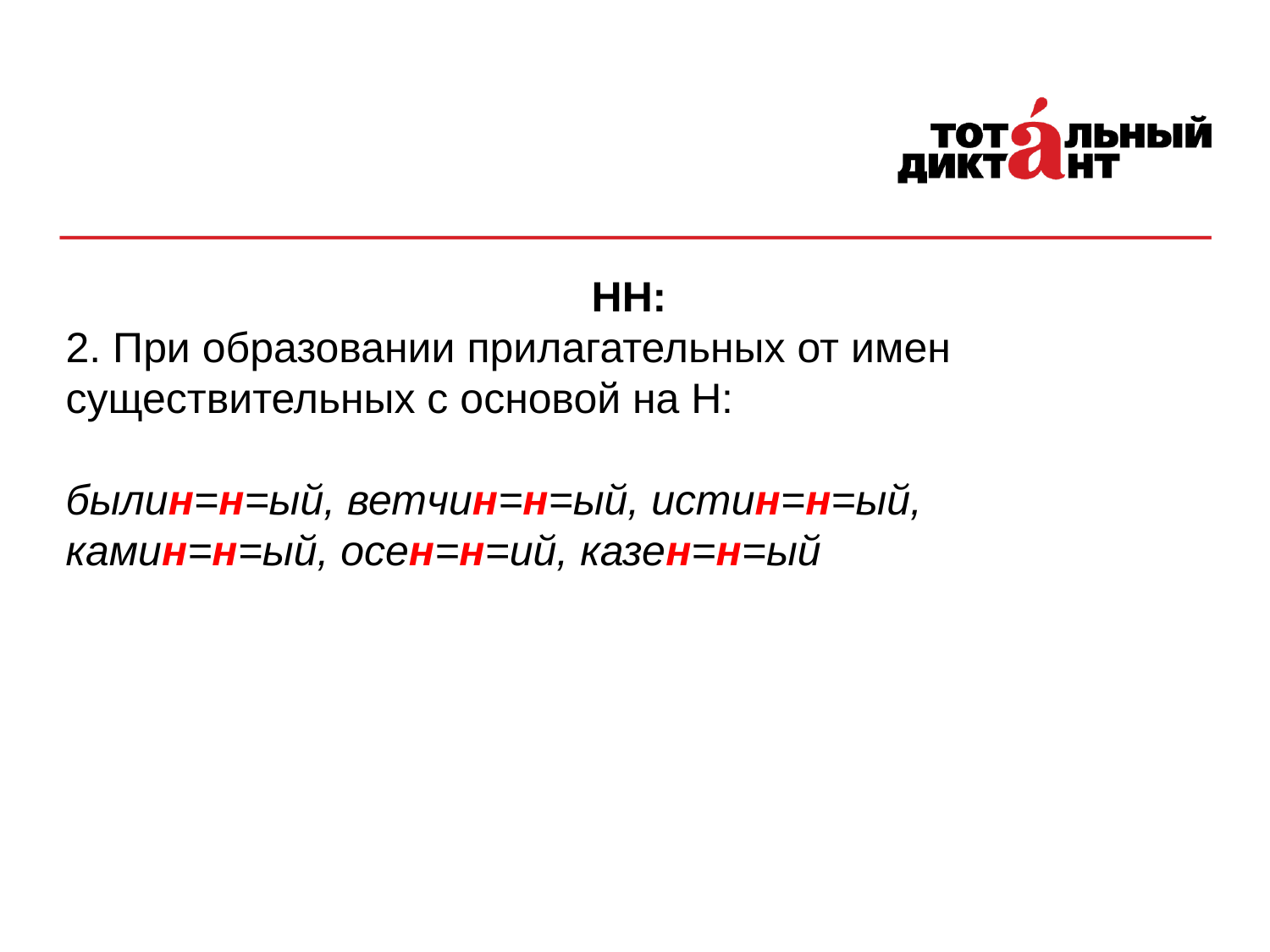

НН:
2. При образовании прилагательных от имен существительных с основой на Н:

былин=н=ый, ветчин=н=ый, истин=н=ый,
камин=н=ый, осен=н=ий, казен=н=ый